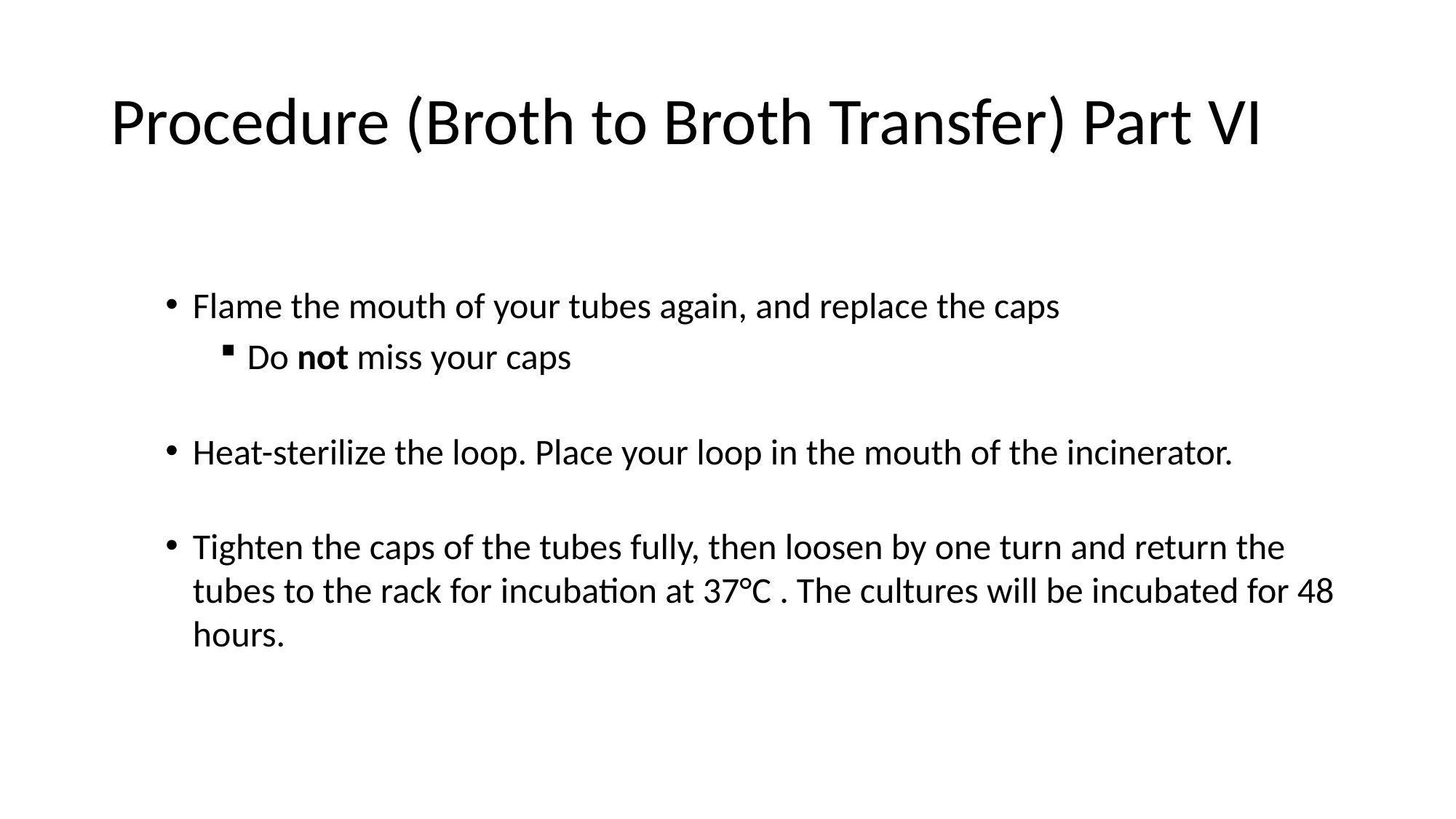

# Procedure (Broth to Broth Transfer) Part VI

Flame the mouth of your tubes again, and replace the caps
Do not miss your caps
Heat-sterilize the loop. Place your loop in the mouth of the incinerator.
Tighten the caps of the tubes fully, then loosen by one turn and return the tubes to the rack for incubation at 37°C . The cultures will be incubated for 48 hours.